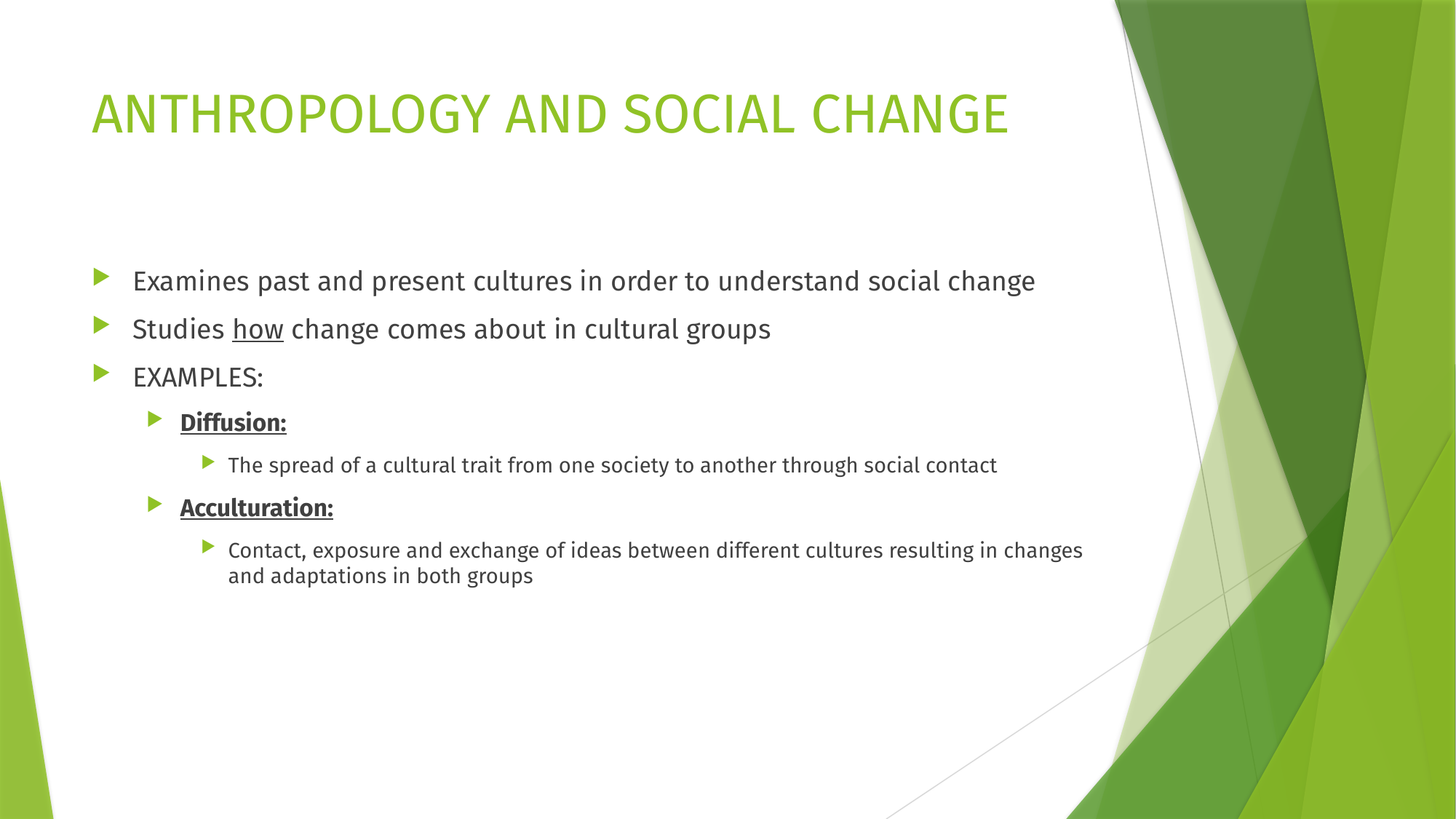

# ANTHROPOLOGY AND SOCIAL CHANGE
Examines past and present cultures in order to understand social change
Studies how change comes about in cultural groups
EXAMPLES:
Diffusion:
The spread of a cultural trait from one society to another through social contact
Acculturation:
Contact, exposure and exchange of ideas between different cultures resulting in changes and adaptations in both groups